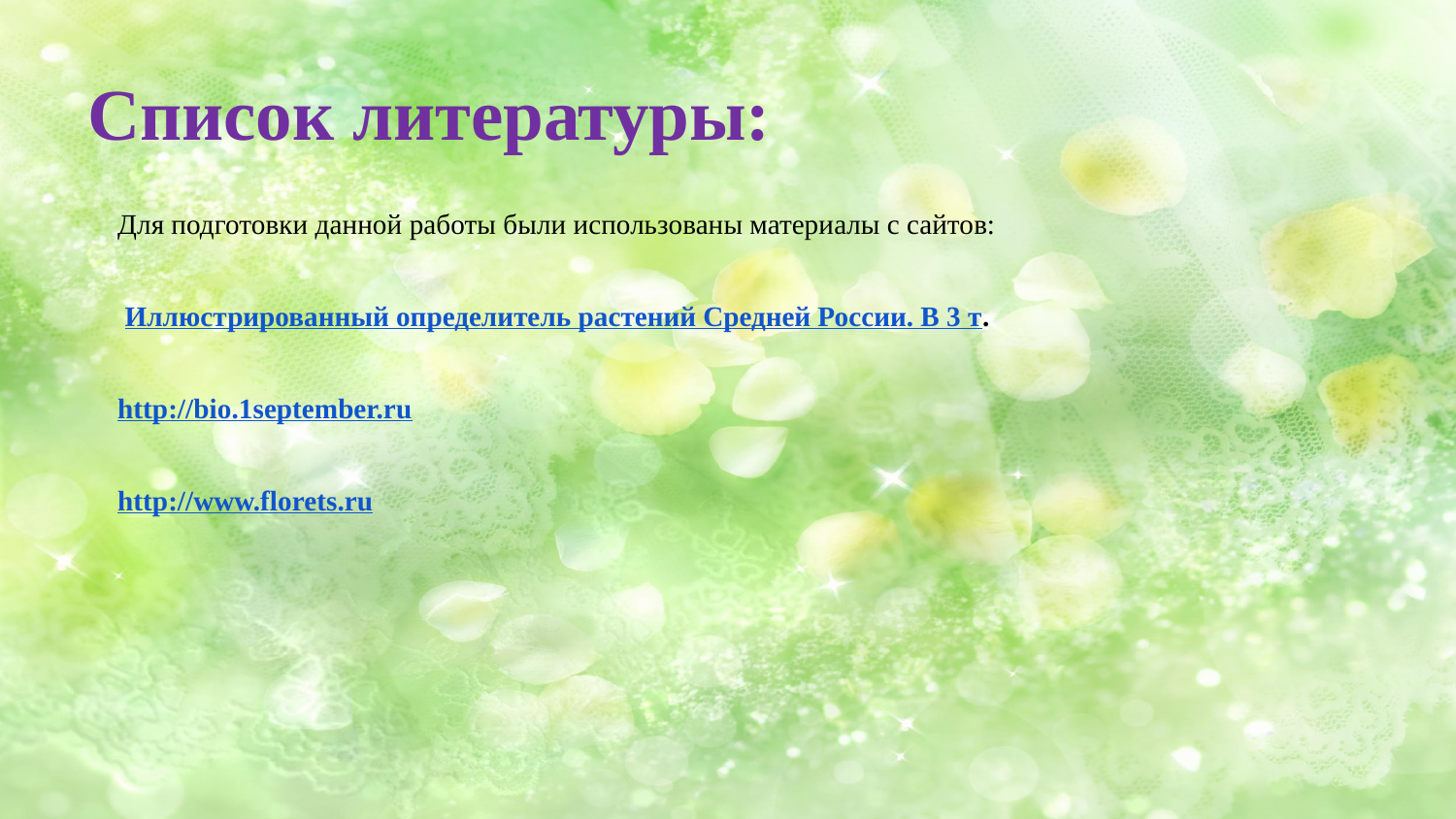

# Список литературы:
Для подготовки данной работы были использованы материалы с сайтов:

 Иллюстрированный определитель растений Средней России. В 3 т.

http://bio.1september.ru

http://www.florets.ru